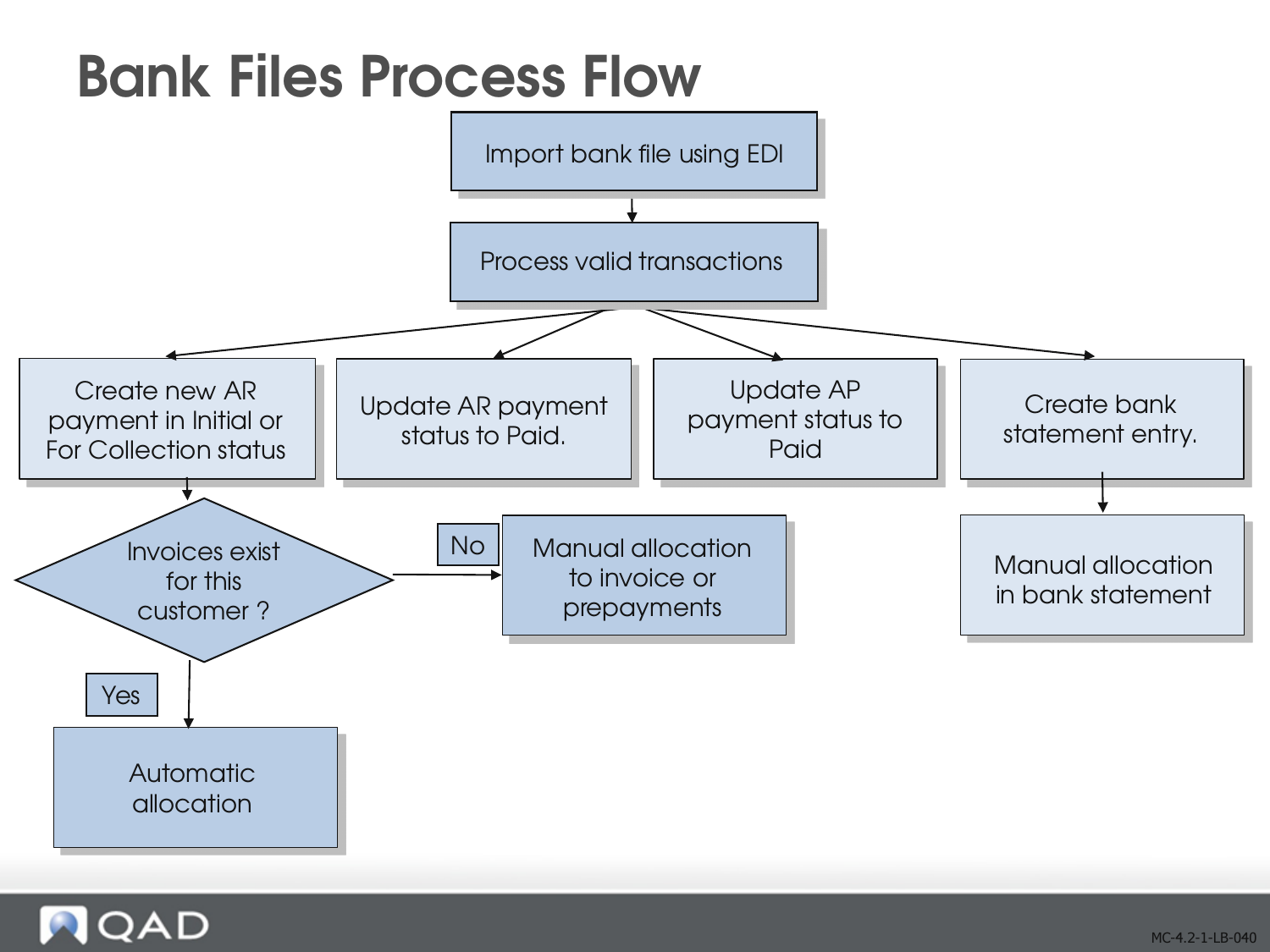

# Bank Files Process Flow

Import bank file using EDI

Process valid transactions

Update AP payment status to Paid
Create bank statement entry.
Create new AR payment in Initial or For Collection status
Update AR payment status to Paid.

Invoices exist for this customer ?

Manual allocation to invoice or prepayments
No
Manual allocation in bank statement

Yes

Automatic allocation
MC-4.2-1-LB-040